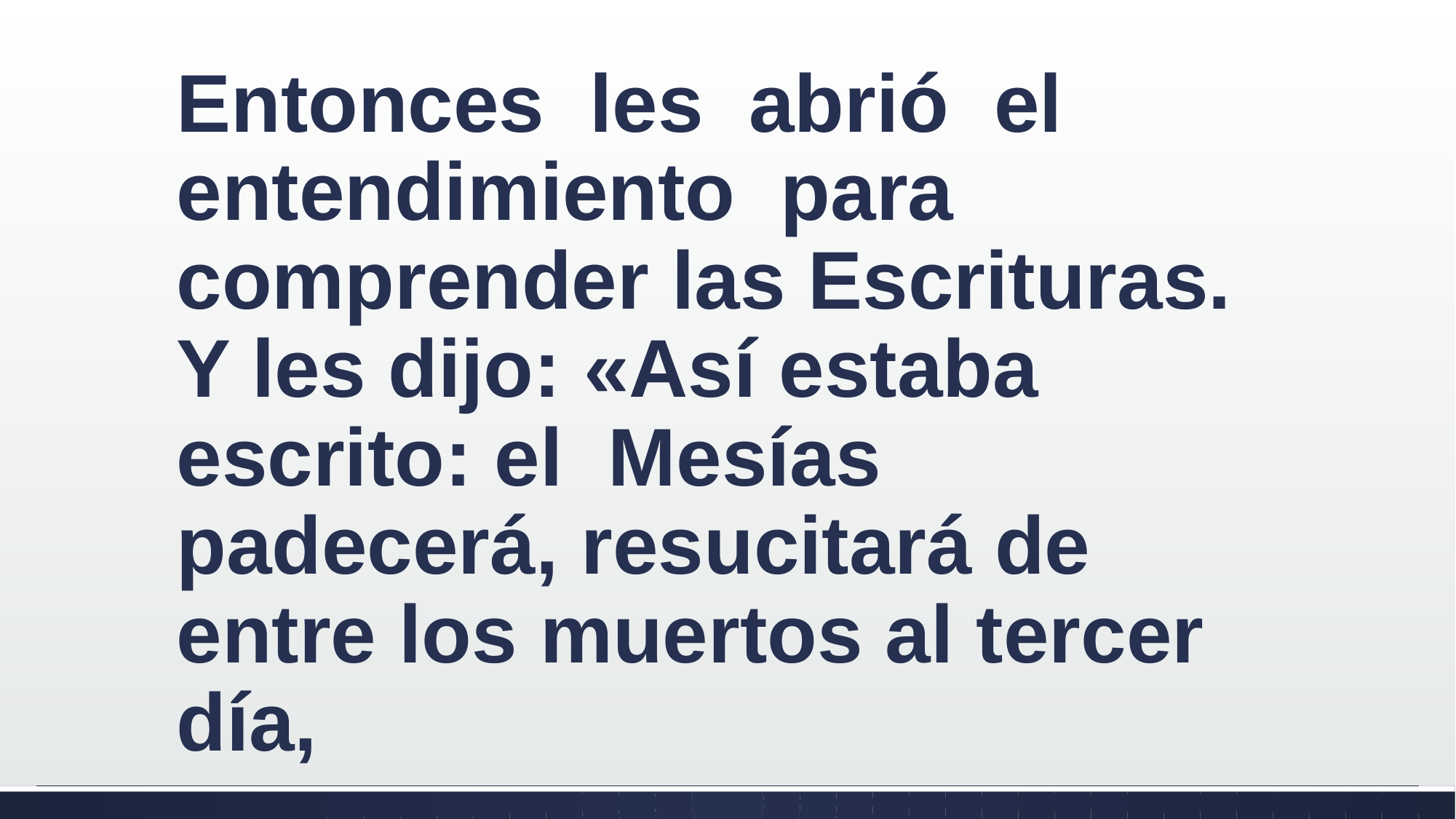

#
Entonces  les  abrió  el  entendimiento  para comprender las Escrituras. Y les dijo: «Así estaba escrito: el  Mesías padecerá, resucitará de entre los muertos al tercer día,